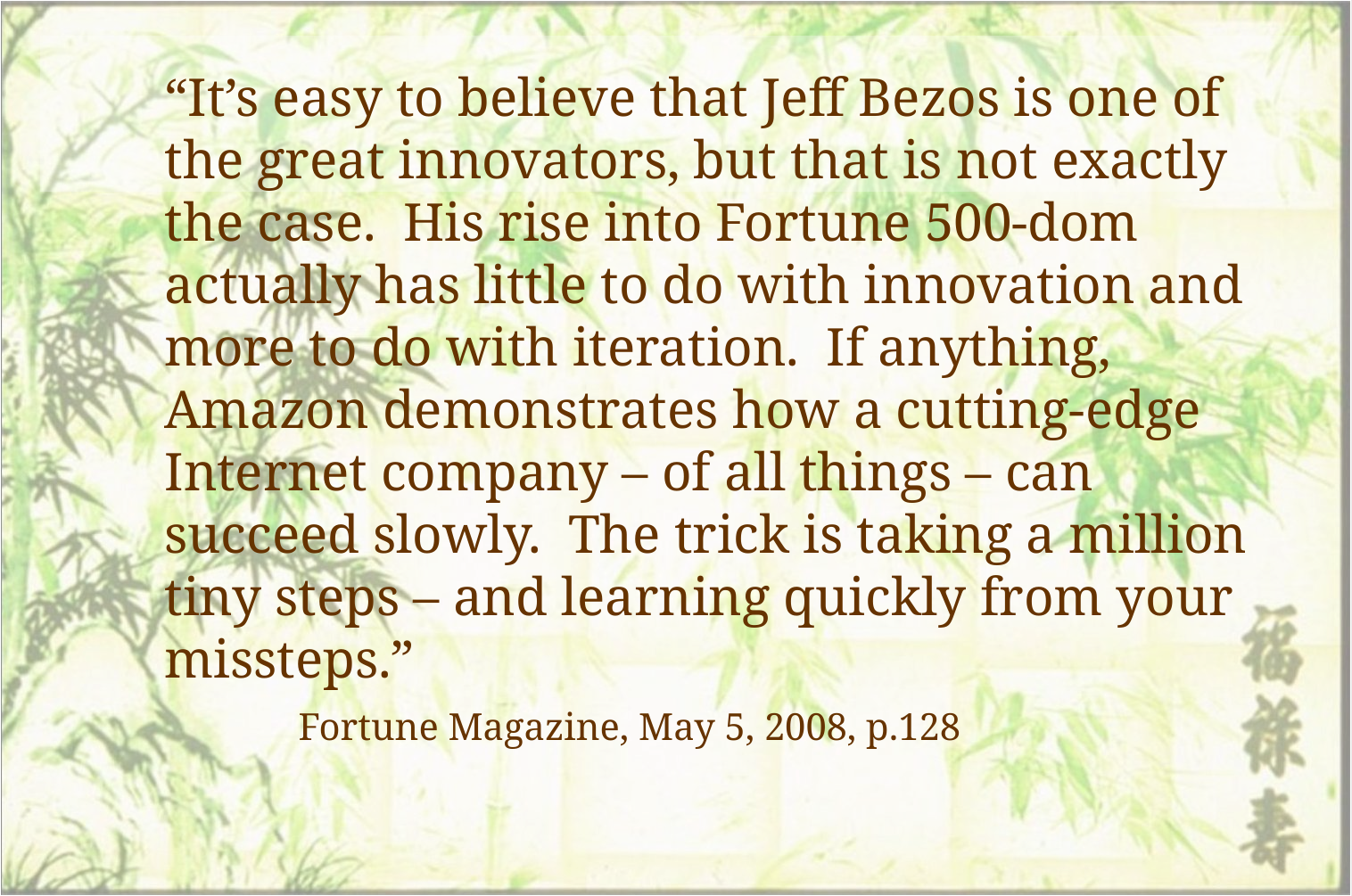

“It’s easy to believe that Jeff Bezos is one of the great innovators, but that is not exactly the case.  His rise into Fortune 500-dom actually has little to do with innovation and more to do with iteration.  If anything, Amazon demonstrates how a cutting-edge Internet company – of all things – can succeed slowly.  The trick is taking a million tiny steps – and learning quickly from your missteps.”
	Fortune Magazine, May 5, 2008, p.128